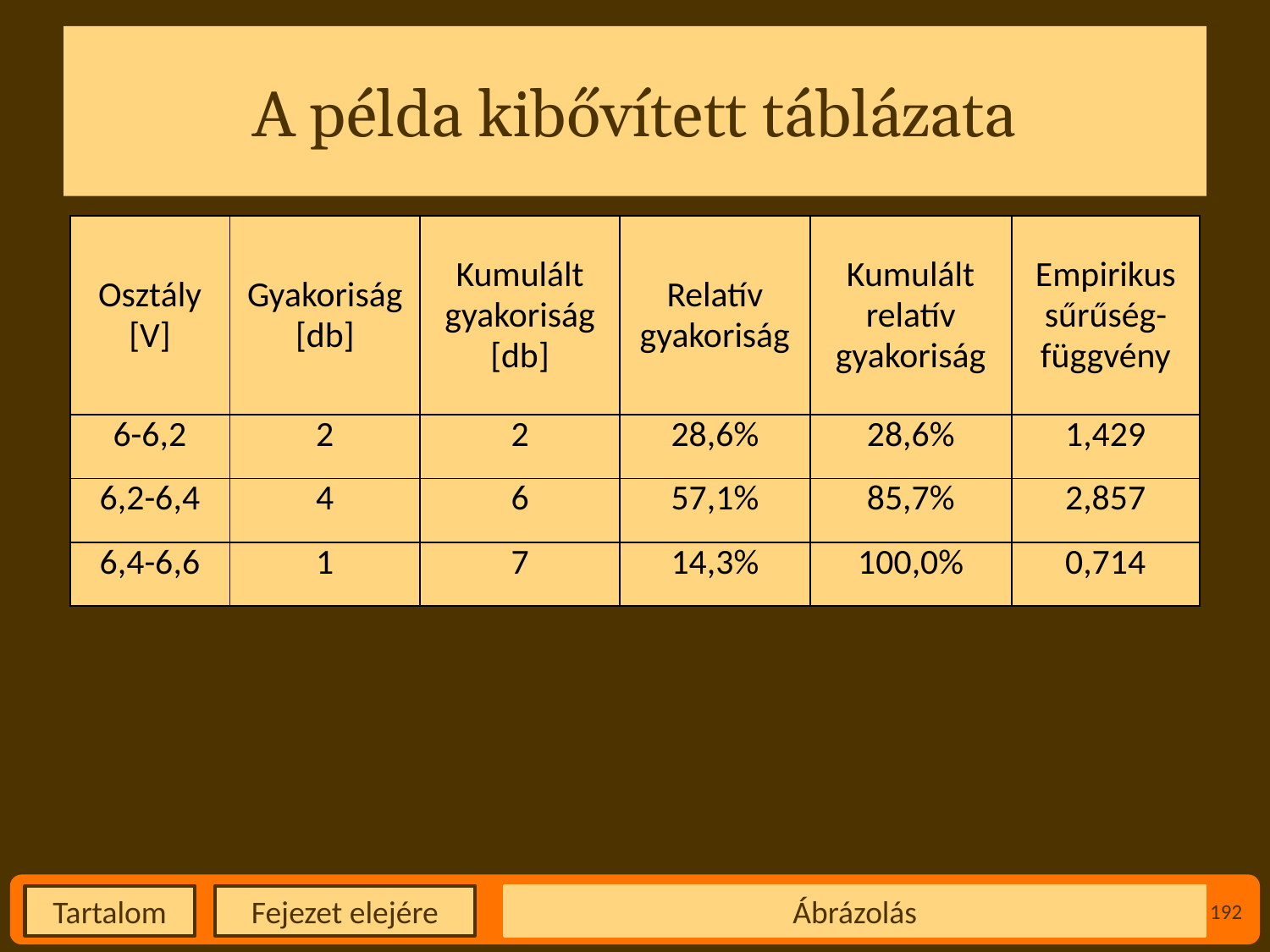

# A példa kibővített táblázata
| Osztály [V] | Gyakoriság [db] | Kumulált gyakoriság [db] | Relatív gyakoriság | Kumulált relatív gyakoriság | Empirikus sűrűség-függvény |
| --- | --- | --- | --- | --- | --- |
| 6-6,2 | 2 | 2 | 28,6% | 28,6% | 1,429 |
| 6,2-6,4 | 4 | 6 | 57,1% | 85,7% | 2,857 |
| 6,4-6,6 | 1 | 7 | 14,3% | 100,0% | 0,714 |
Ábrázolás
192
Fejezet elejére